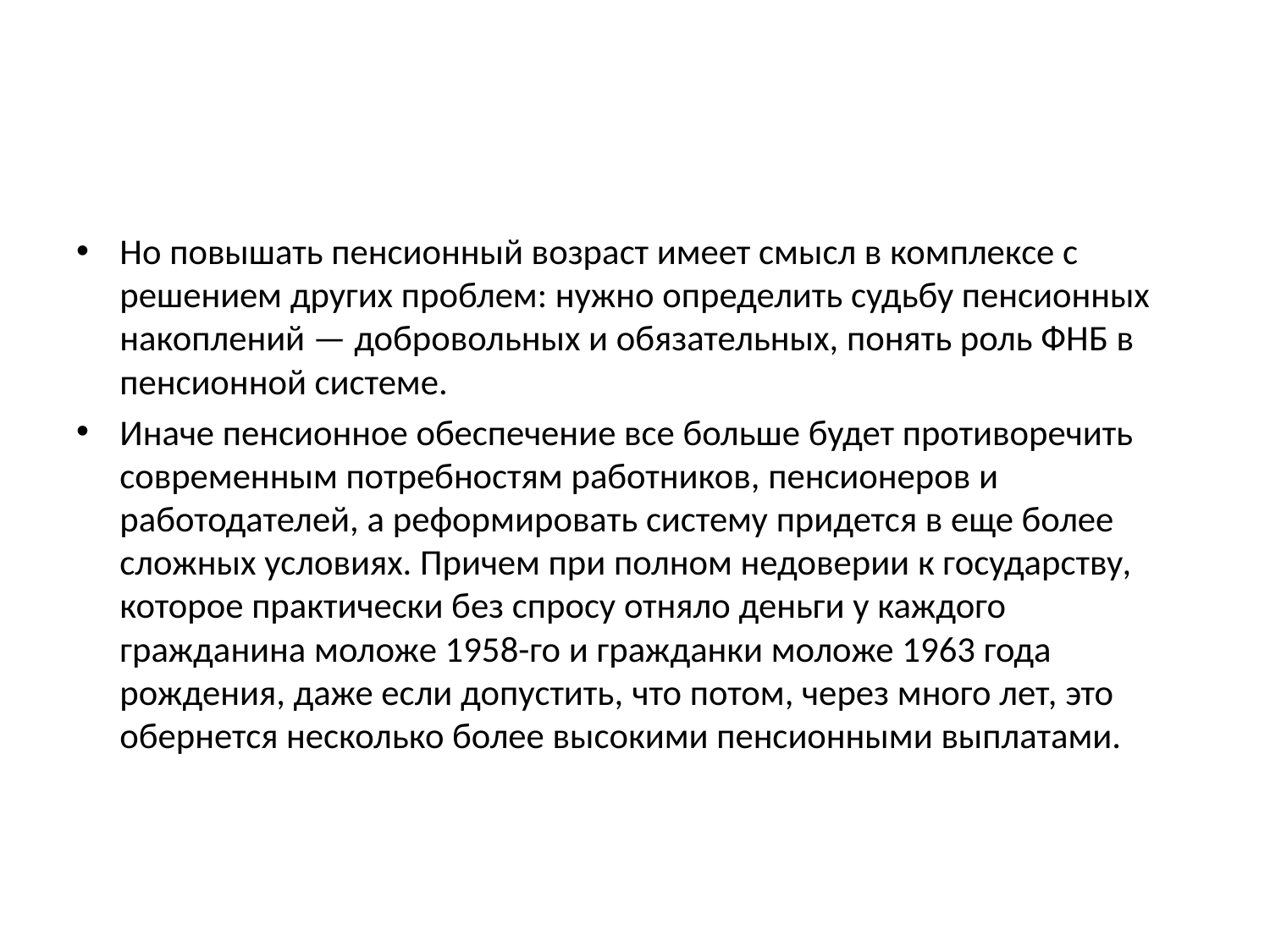

#
Но повышать пенсионный возраст имеет смысл в комплексе с решением других проблем: нужно определить судьбу пенсионных накоплений — добровольных и обязательных, понять роль ФНБ в пенсионной системе.
Иначе пенсионное обеспечение все больше будет противоречить современным потребностям работников, пенсионеров и работодателей, а реформировать систему придется в еще более сложных условиях. Причем при полном недоверии к государству, которое практически без спросу отняло деньги у каждого гражданина моложе 1958-го и гражданки моложе 1963 года рождения, даже если допустить, что потом, через много лет, это обернется несколько более высокими пенсионными выплатами.